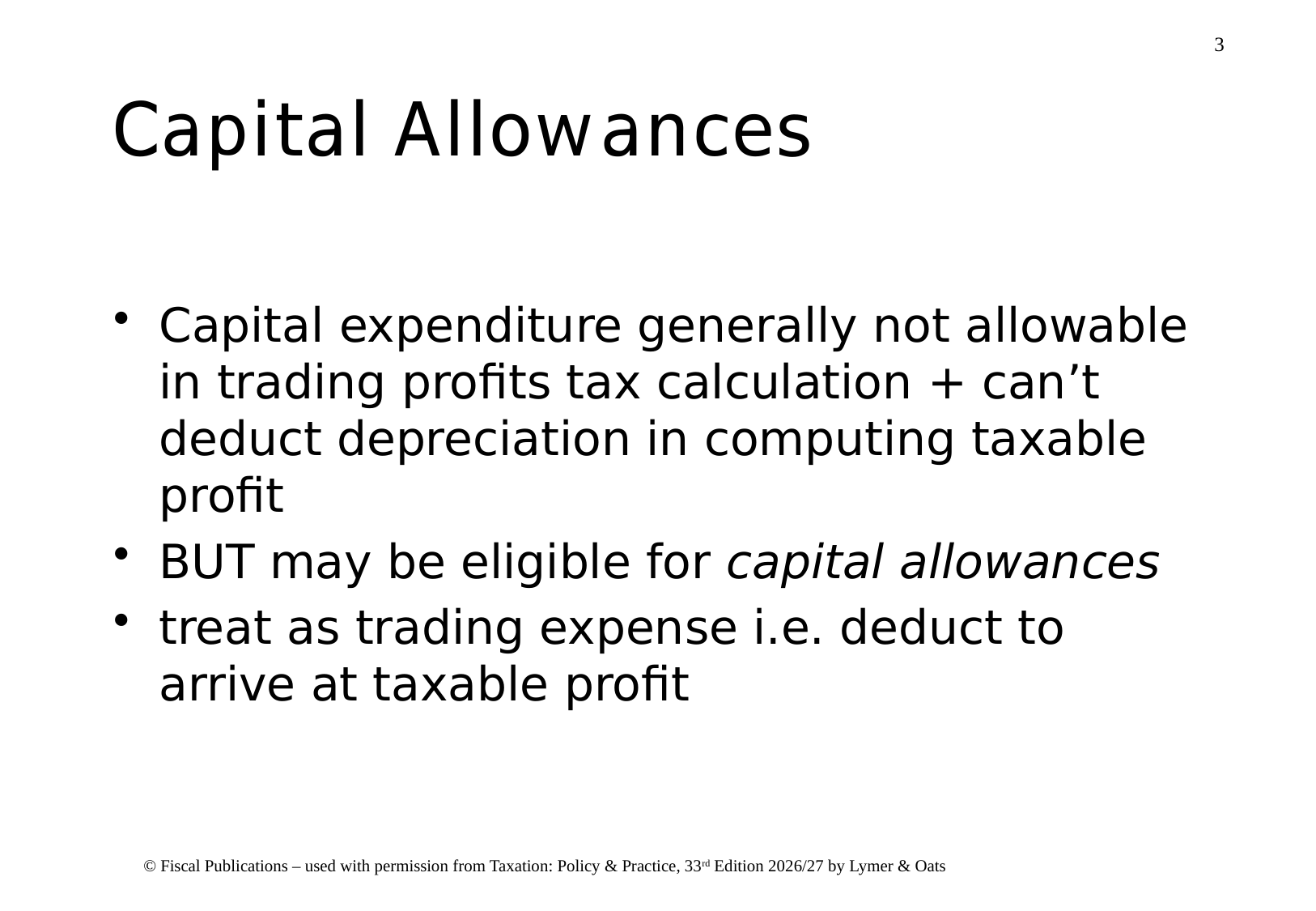

# Capital Allowances

Capital expenditure generally not allowable in trading profits tax calculation + can’t deduct depreciation in computing taxable profit
BUT may be eligible for capital allowances
treat as trading expense i.e. deduct to arrive at taxable profit